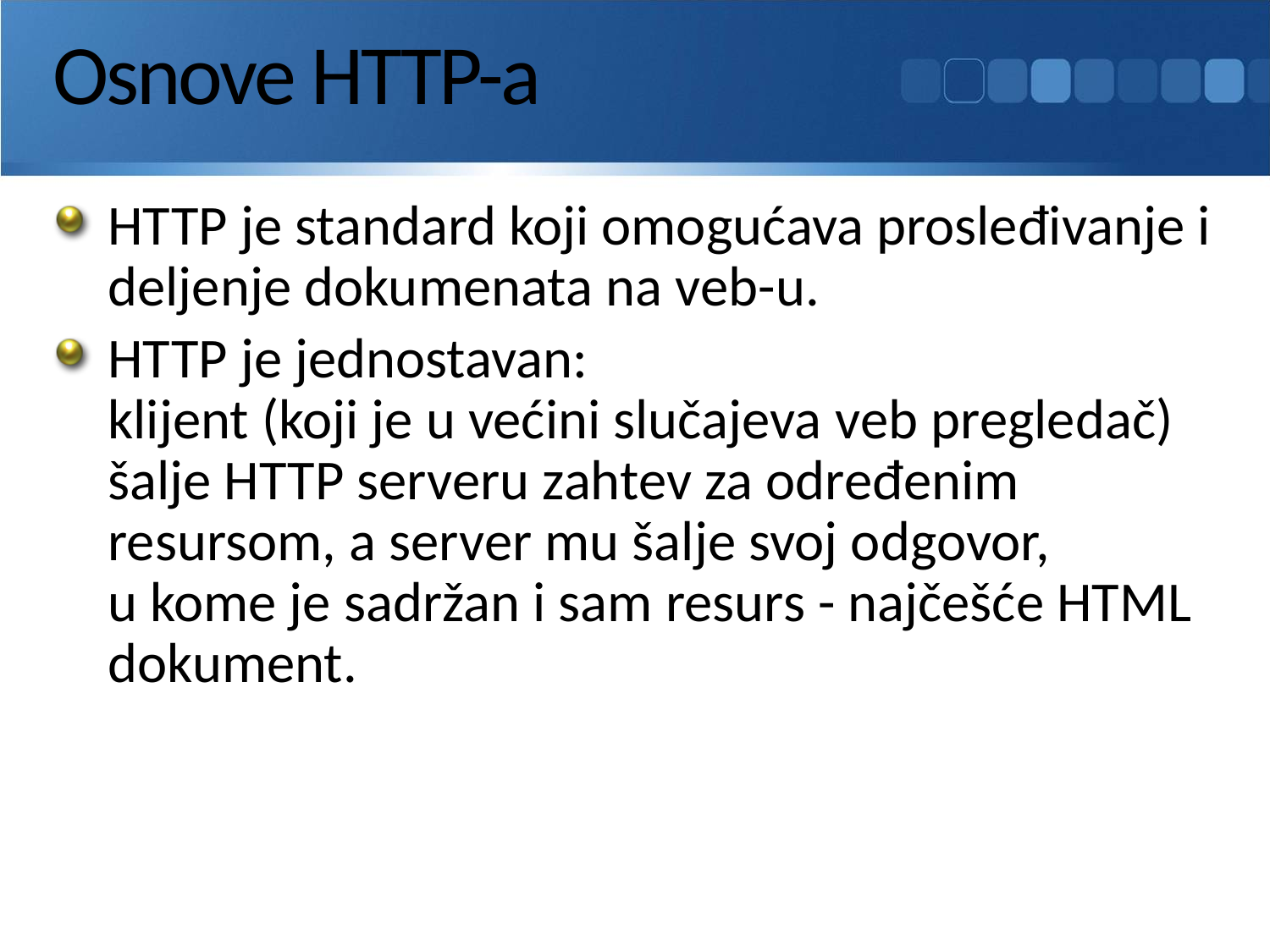

# Osnove HTTP-a
HTTP je standard koji omogućava prosleđivanje i deljenje dokumenata na veb-u.
HTTP je jednostavan:
klijent (koji je u većini slučajeva veb pregledač) šalje HTTP serveru zahtev za određenim resursom, a server mu šalje svoj odgovor,
u kome je sadržan i sam resurs - najčešće HTML dokument.